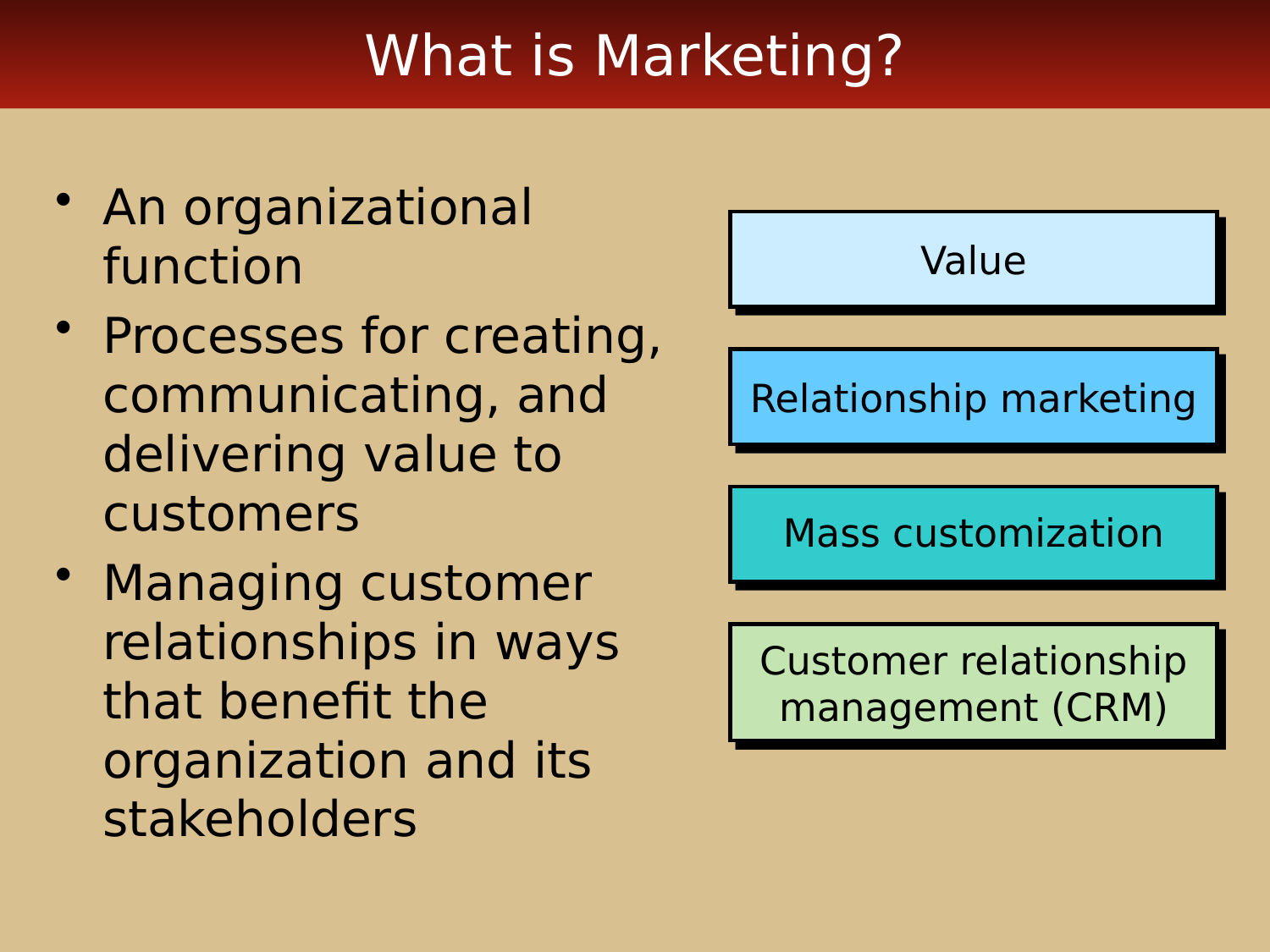

# What is Marketing?
An organizational function
Processes for creating, communicating, and delivering value to customers
Managing customer relationships in ways that benefit the organization and its stakeholders
Value
Relationship marketing
Mass customization
Customer relationship management (CRM)